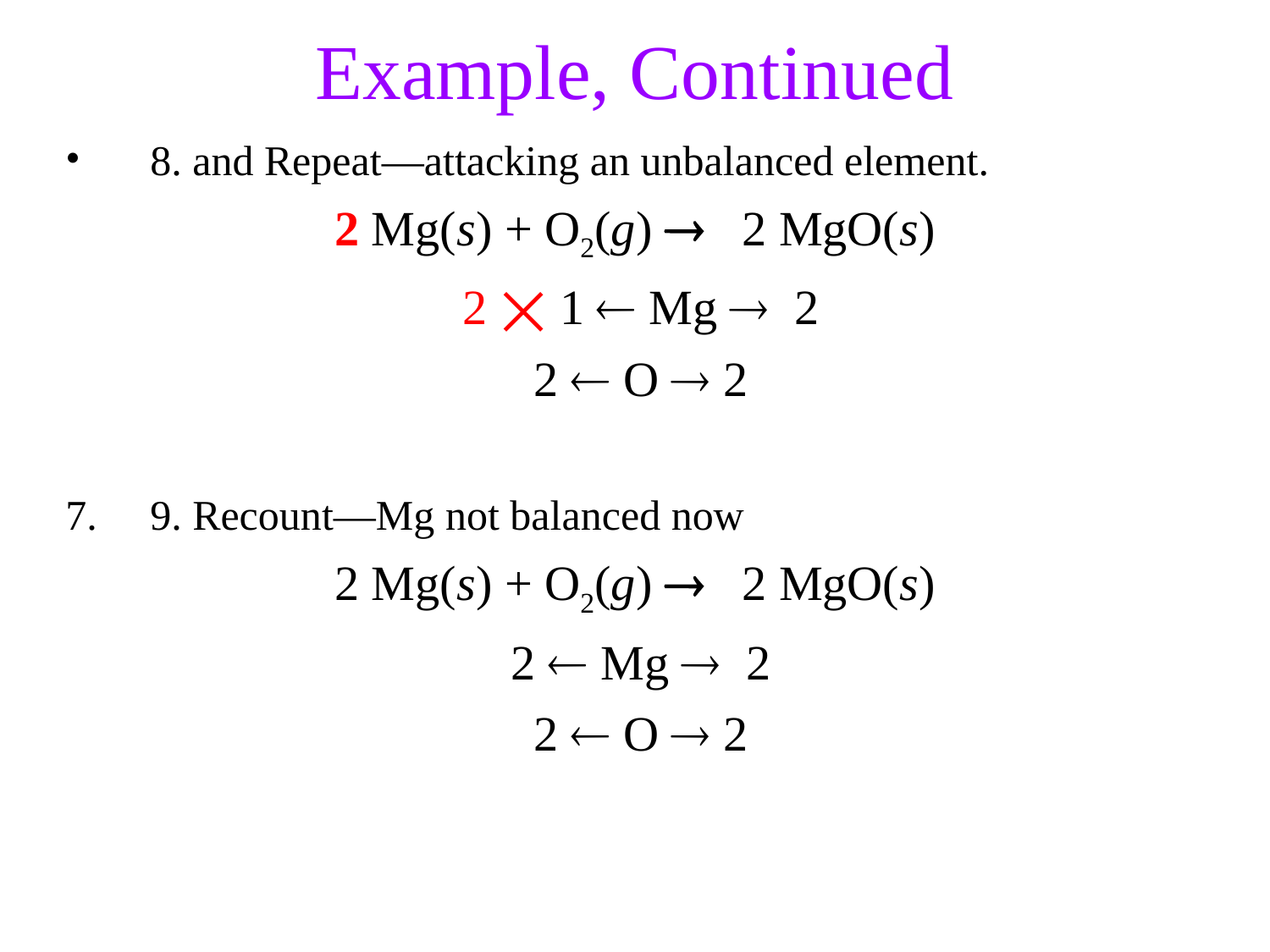

Example, Continued
8. and Repeat—attacking an unbalanced element.
2 Mg(s) + O2(g) →  2 MgO(s)
  2 ⨉ 1 ← Mg → 2
 2 ← O → 2

9. Recount—Mg not balanced now
2 Mg(s) + O2(g) →  2 MgO(s)
  2 ← Mg → 2
 2 ← O → 2